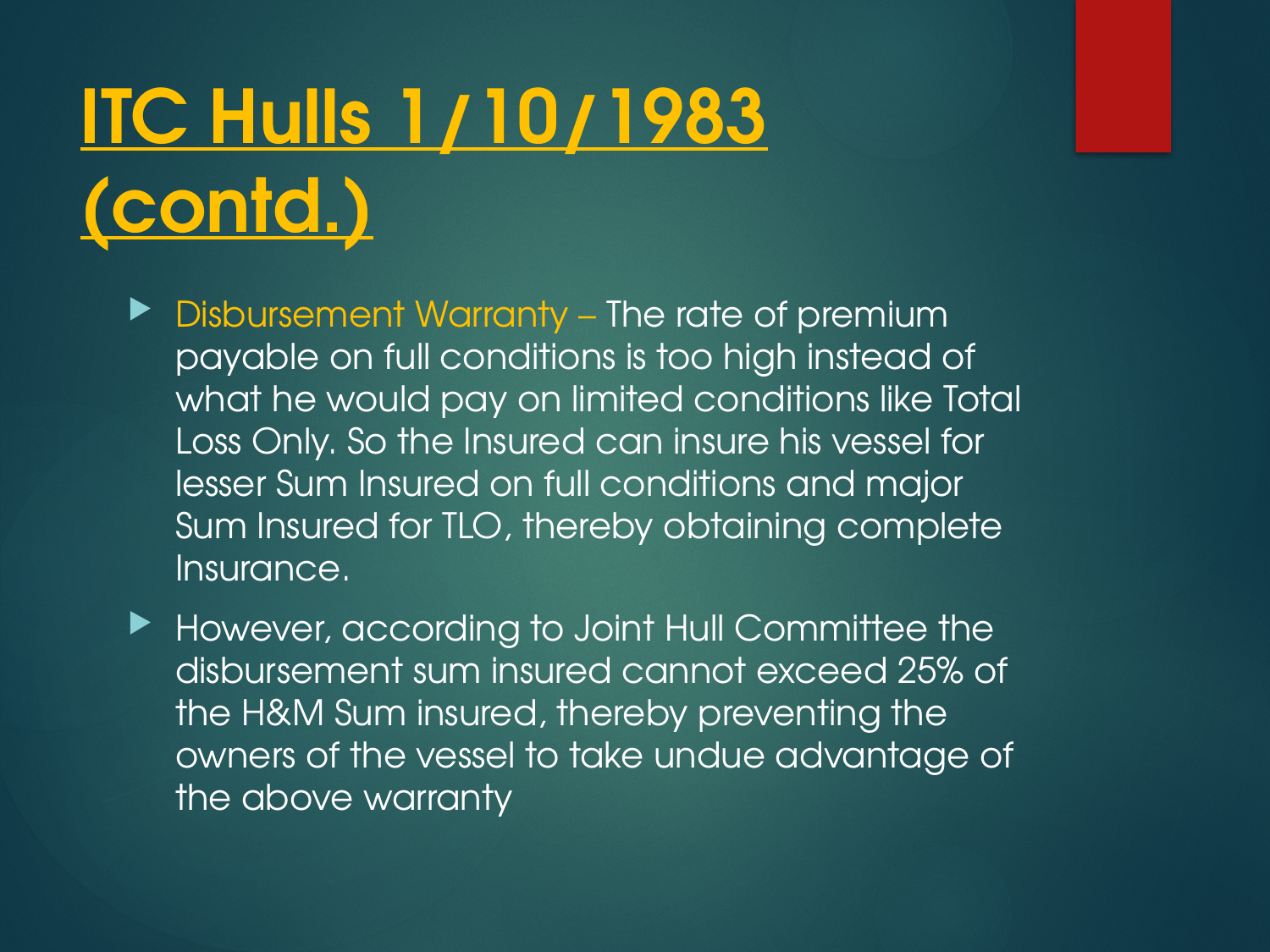

# ITC Hulls 1/10/1983 (contd.)
Disbursement Warranty – The rate of premium payable on full conditions is too high instead of what he would pay on limited conditions like Total Loss Only. So the Insured can insure his vessel for lesser Sum Insured on full conditions and major Sum Insured for TLO, thereby obtaining complete Insurance.
However, according to Joint Hull Committee the disbursement sum insured cannot exceed 25% of the H&M Sum insured, thereby preventing the owners of the vessel to take undue advantage of the above warranty